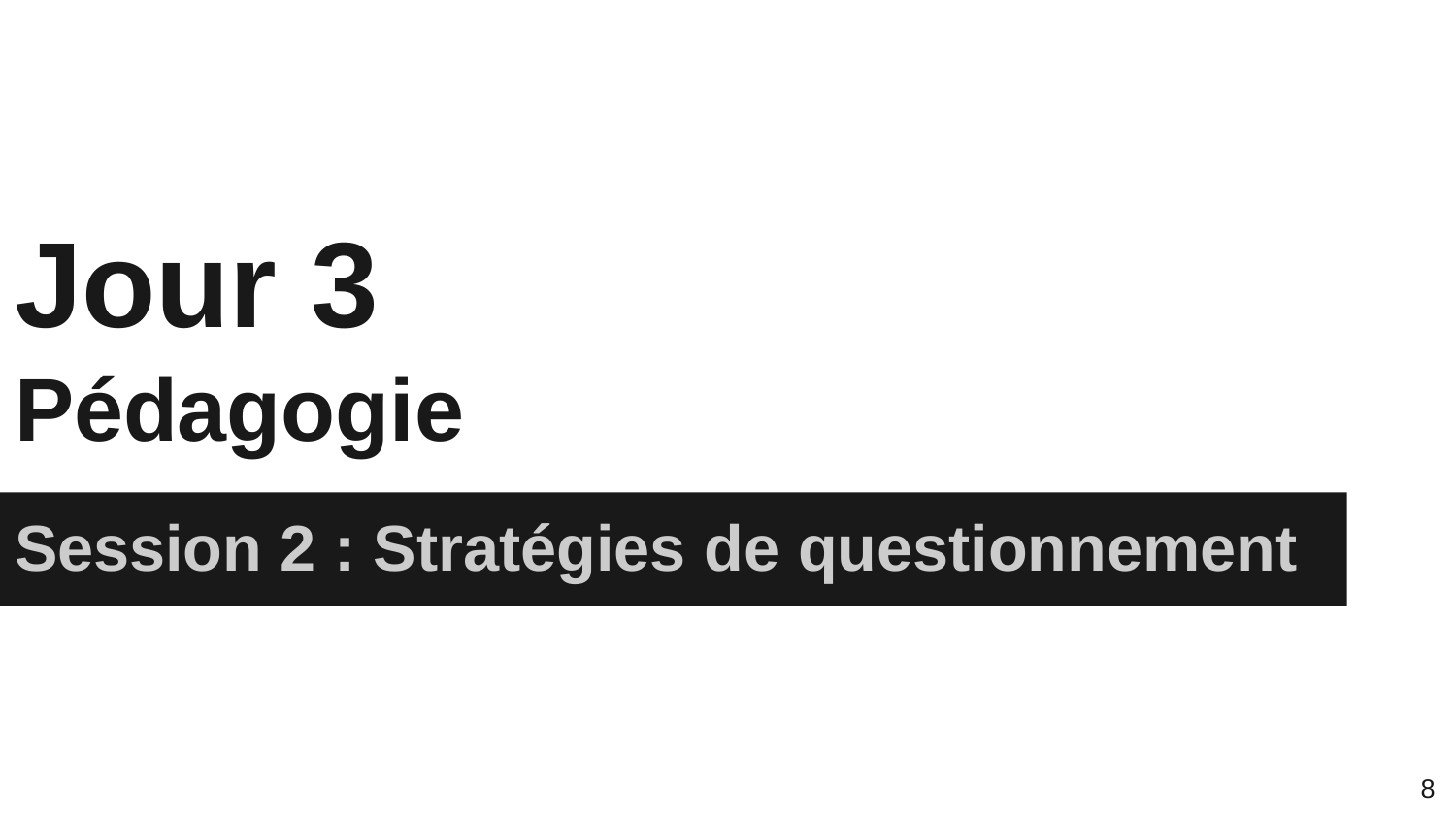

# Jour 3
Pédagogie
Session 2 : Stratégies de questionnement
8